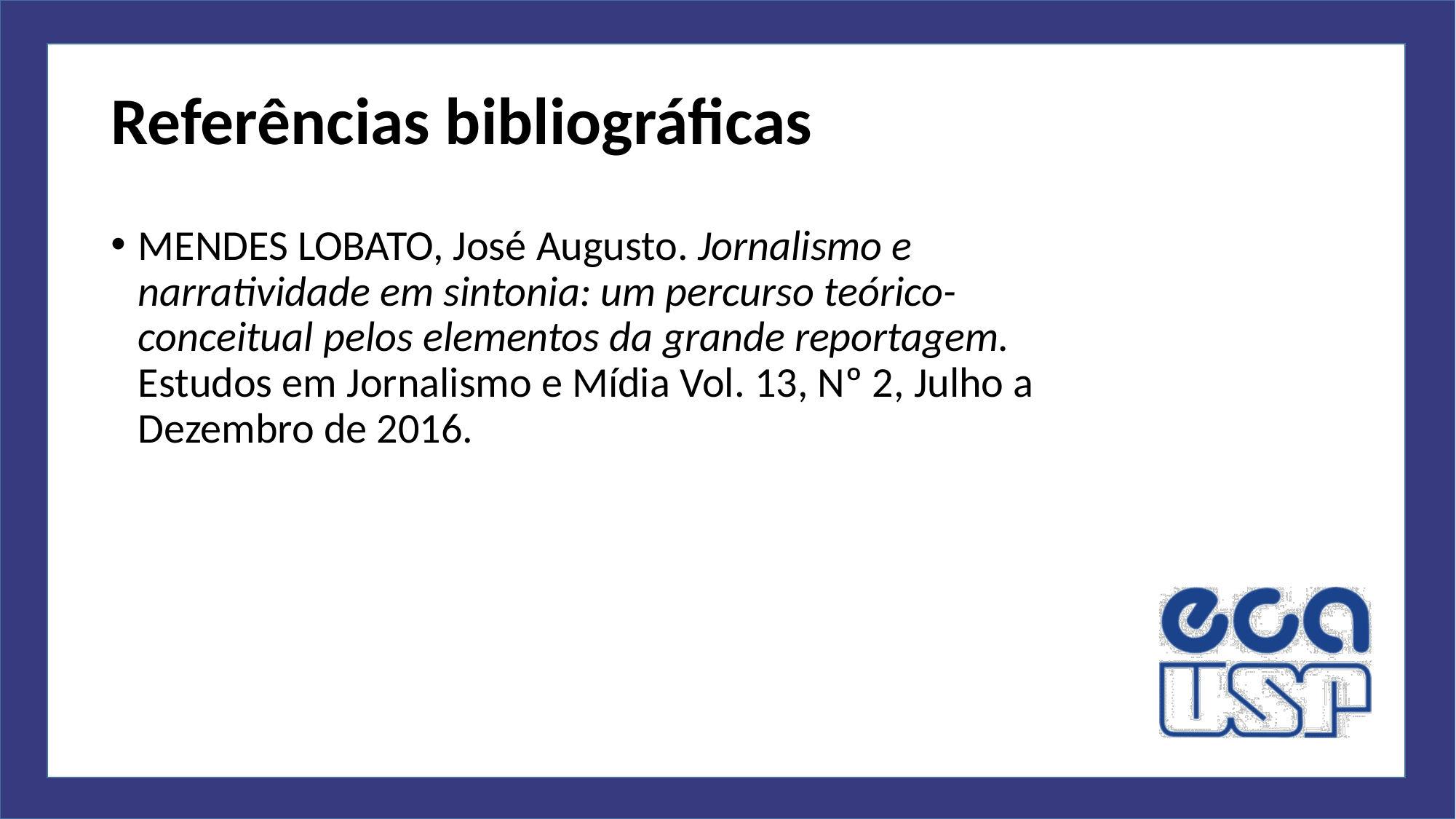

# Referências bibliográficas
MENDES LOBATO, José Augusto. Jornalismo e narratividade em sintonia: um percurso teórico-conceitual pelos elementos da grande reportagem. Estudos em Jornalismo e Mídia Vol. 13, Nº 2, Julho a Dezembro de 2016.